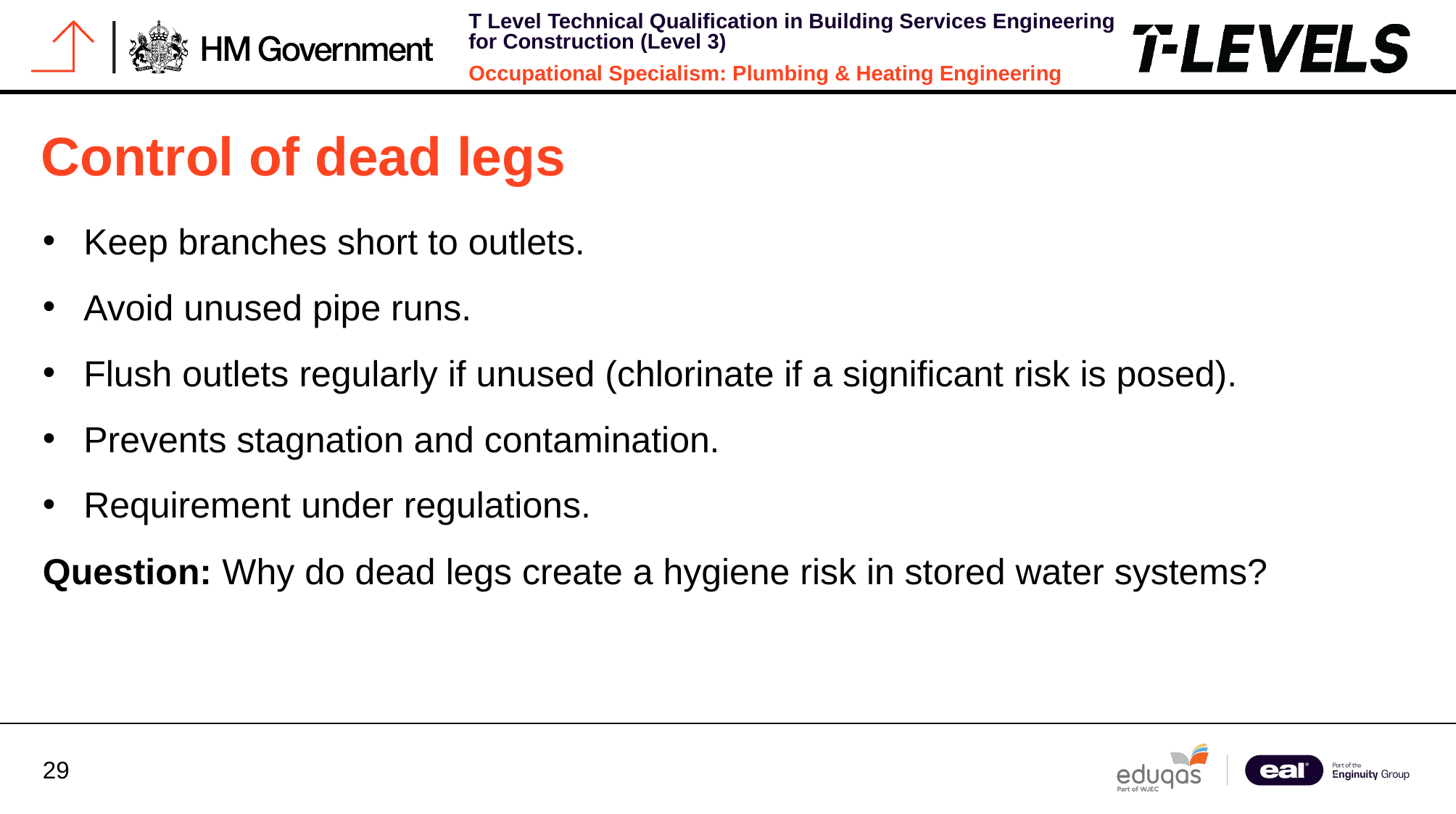

# Control of dead legs
Keep branches short to outlets.
Avoid unused pipe runs.
Flush outlets regularly if unused (chlorinate if a significant risk is posed).
Prevents stagnation and contamination.
Requirement under regulations.
Question: Why do dead legs create a hygiene risk in stored water systems?